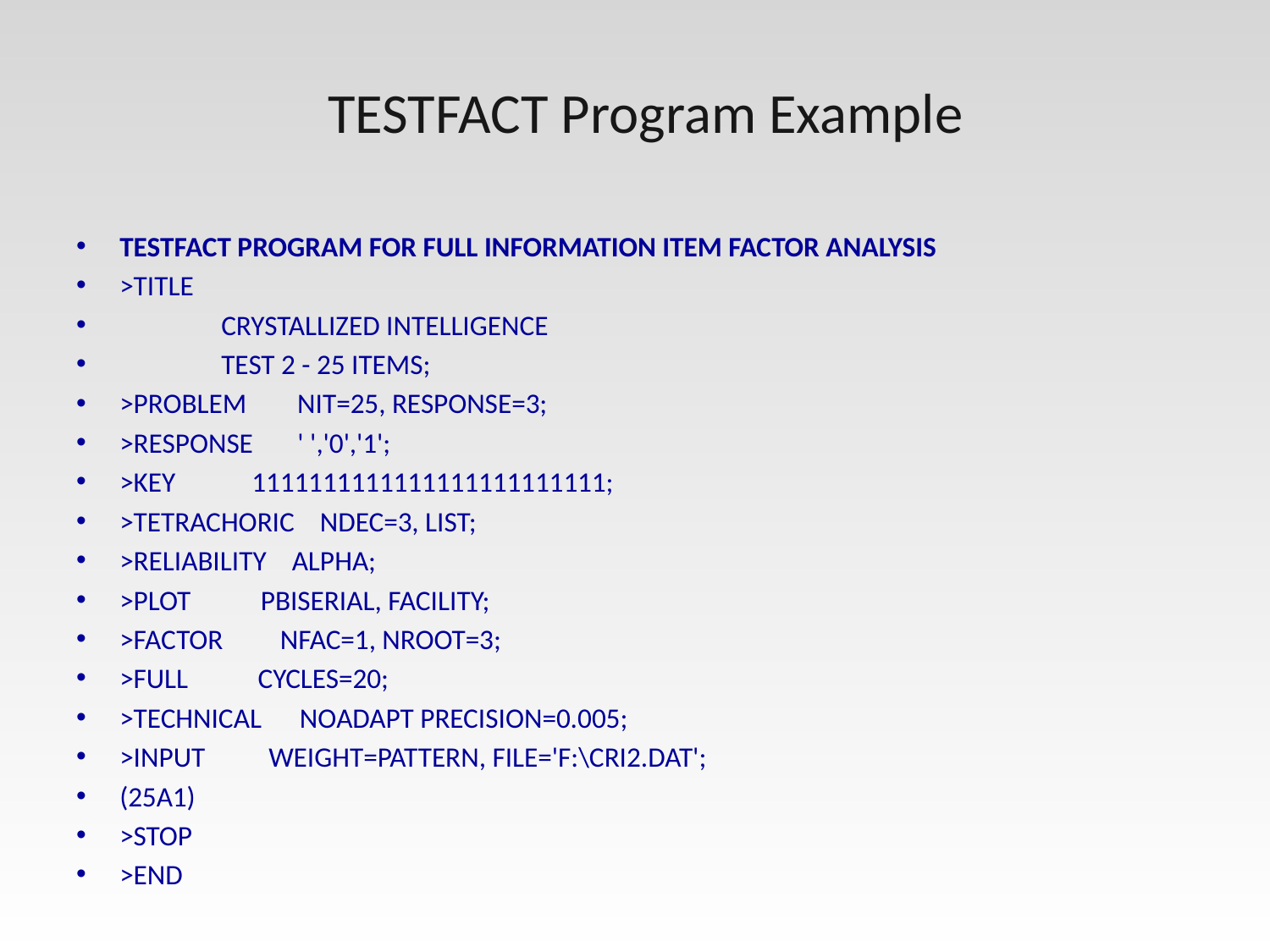

# TESTFACT Program Example
TESTFACT PROGRAM FOR FULL INFORMATION ITEM FACTOR ANALYSIS
>TITLE
                CRYSTALLIZED INTELLIGENCE
                TEST 2 - 25 ITEMS;
>PROBLEM        NIT=25, RESPONSE=3;
>RESPONSE       ' ','0','1';
>KEY            1111111111111111111111111;
>TETRACHORIC    NDEC=3, LIST;
>RELIABILITY    ALPHA;
>PLOT           PBISERIAL, FACILITY;
>FACTOR         NFAC=1, NROOT=3;
>FULL           CYCLES=20;
>TECHNICAL      NOADAPT PRECISION=0.005;
>INPUT          WEIGHT=PATTERN, FILE='F:\CRI2.DAT';
(25A1)
>STOP
>END